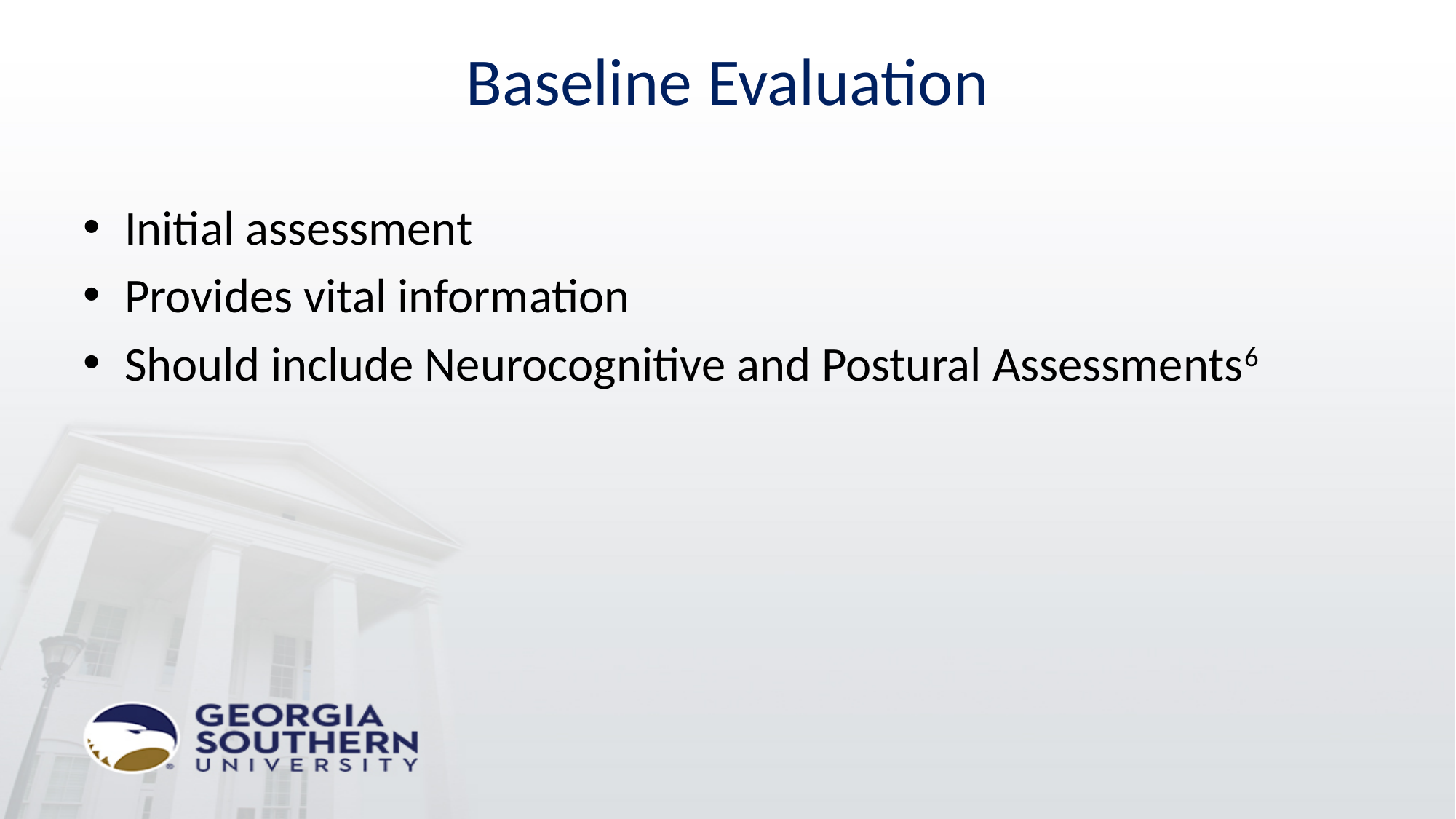

# Baseline Evaluation
Initial assessment
Provides vital information
Should include Neurocognitive and Postural Assessments6